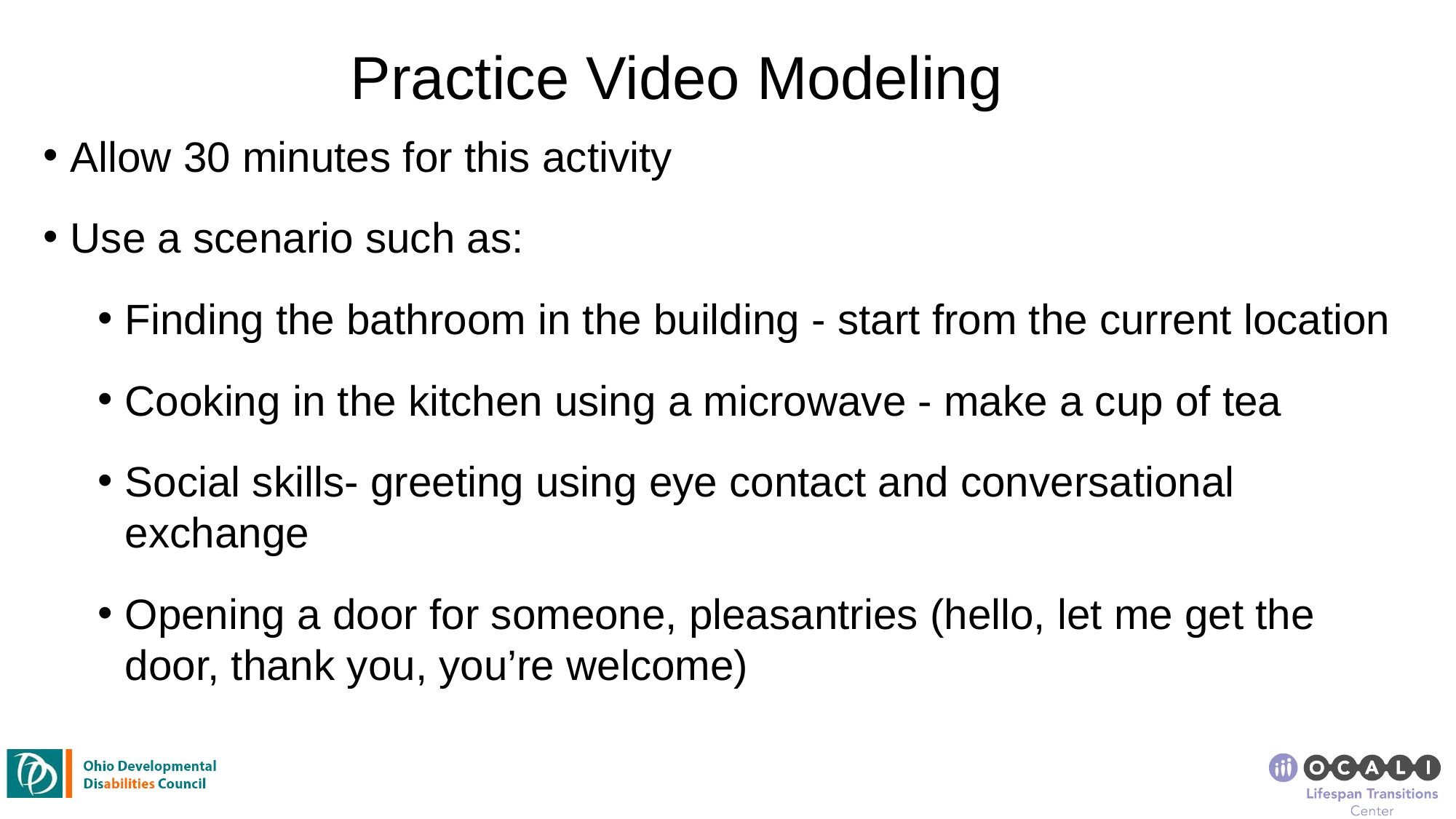

# Practice Video Modeling
Allow 30 minutes for this activity
Use a scenario such as:
Finding the bathroom in the building - start from the current location
Cooking in the kitchen using a microwave - make a cup of tea
Social skills- greeting using eye contact and conversational exchange
Opening a door for someone, pleasantries (hello, let me get the door, thank you, you’re welcome)